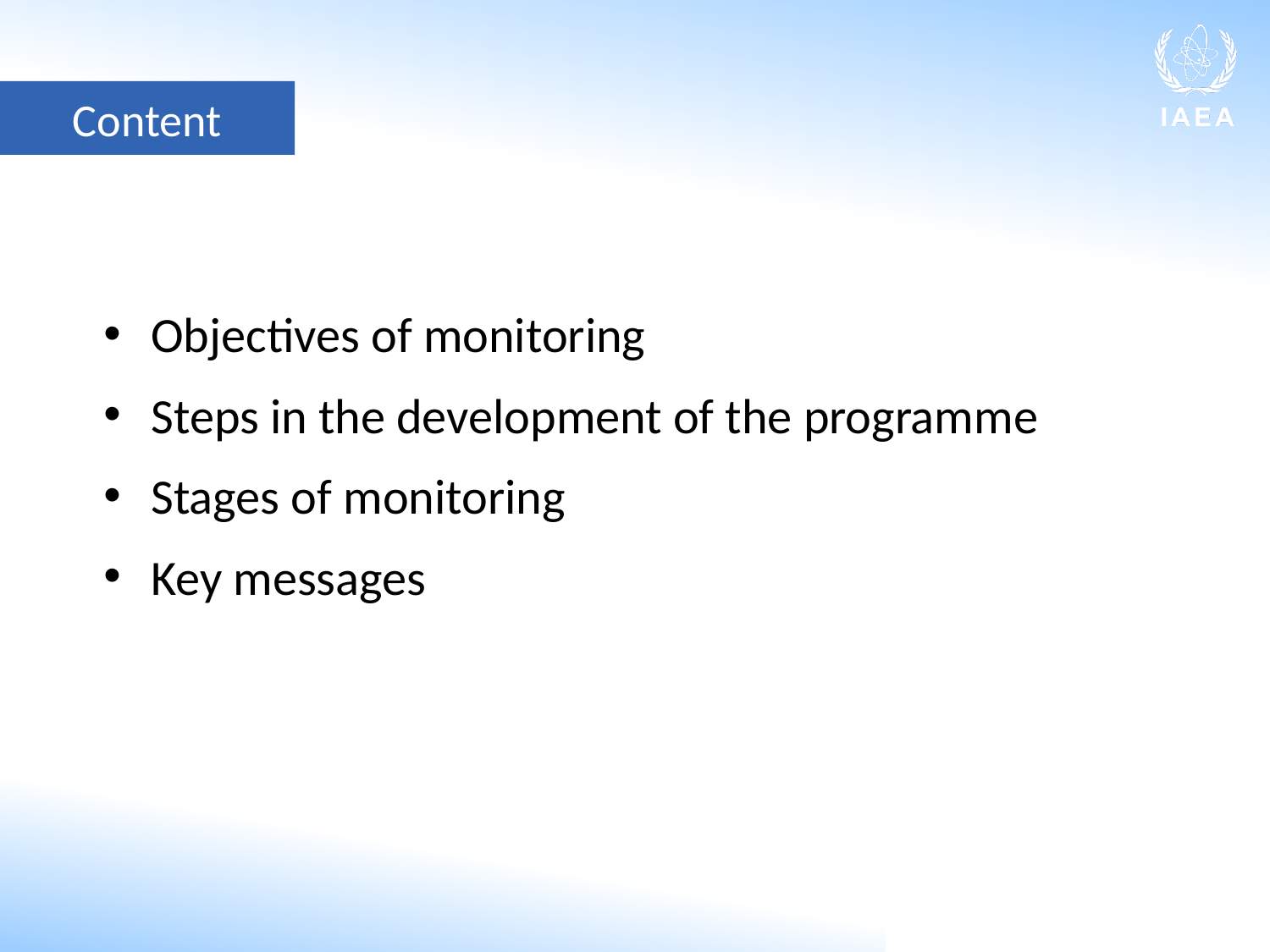

Content
Objectives of monitoring
Steps in the development of the programme
Stages of monitoring
Key messages